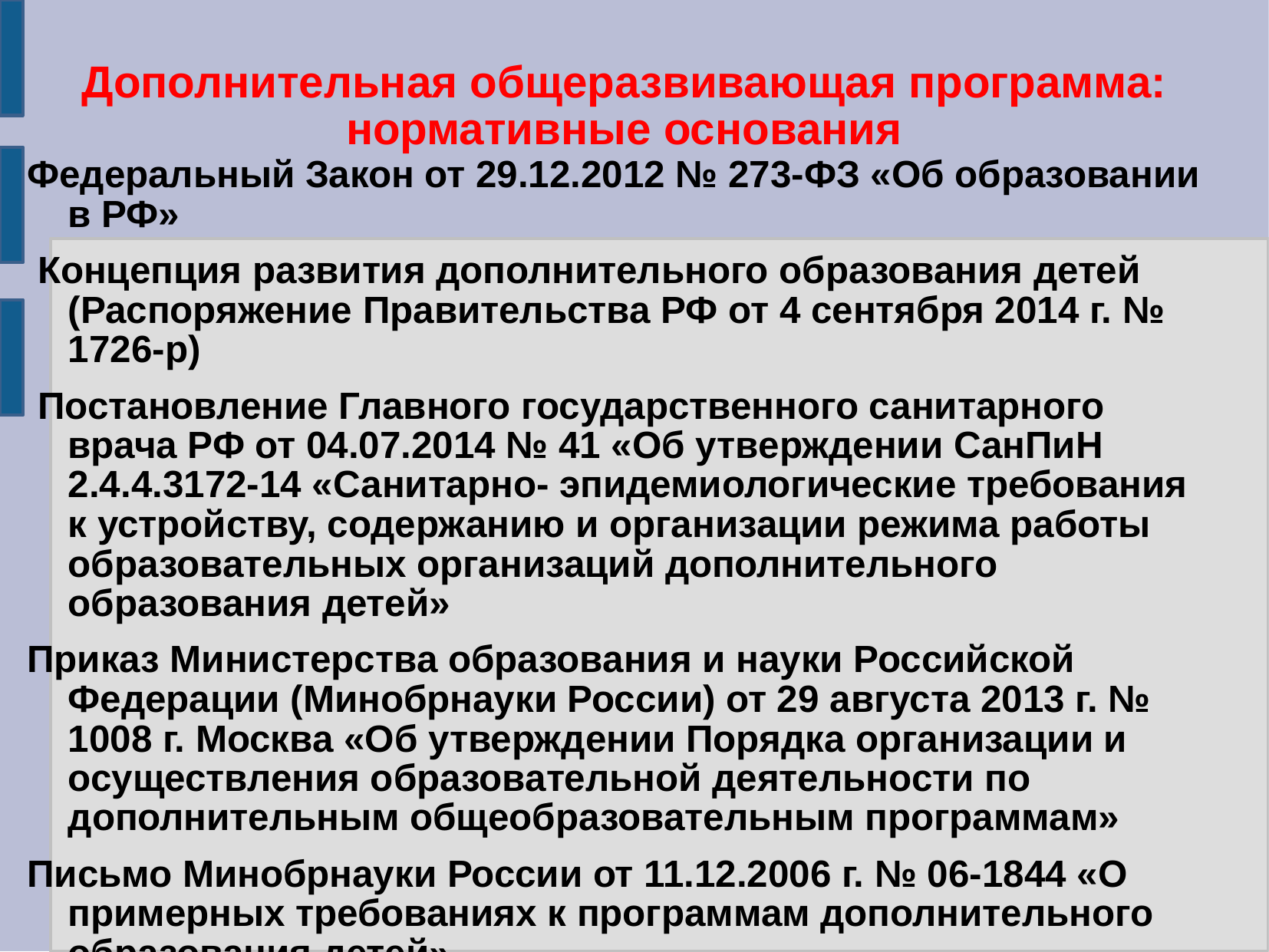

# Дополнительная общеразвивающая программа: нормативные основания
Федеральный Закон от 29.12.2012 № 273-ФЗ «Об образовании в РФ»
 Концепция развития дополнительного образования детей (Распоряжение Правительства РФ от 4 сентября 2014 г. № 1726-р)
 Постановление Главного государственного санитарного врача РФ от 04.07.2014 № 41 «Об утверждении СанПиН 2.4.4.3172-14 «Санитарно- эпидемиологические требования к устройству, содержанию и организации режима работы образовательных организаций дополнительного образования детей»
Приказ Министерства образования и науки Российской Федерации (Минобрнауки России) от 29 августа 2013 г. № 1008 г. Москва «Об утверждении Порядка организации и осуществления образовательной деятельности по дополнительным общеобразовательным программам»
Письмо Минобрнауки России от 11.12.2006 г. № 06-1844 «О примерных требованиях к программам дополнительного образования детей»